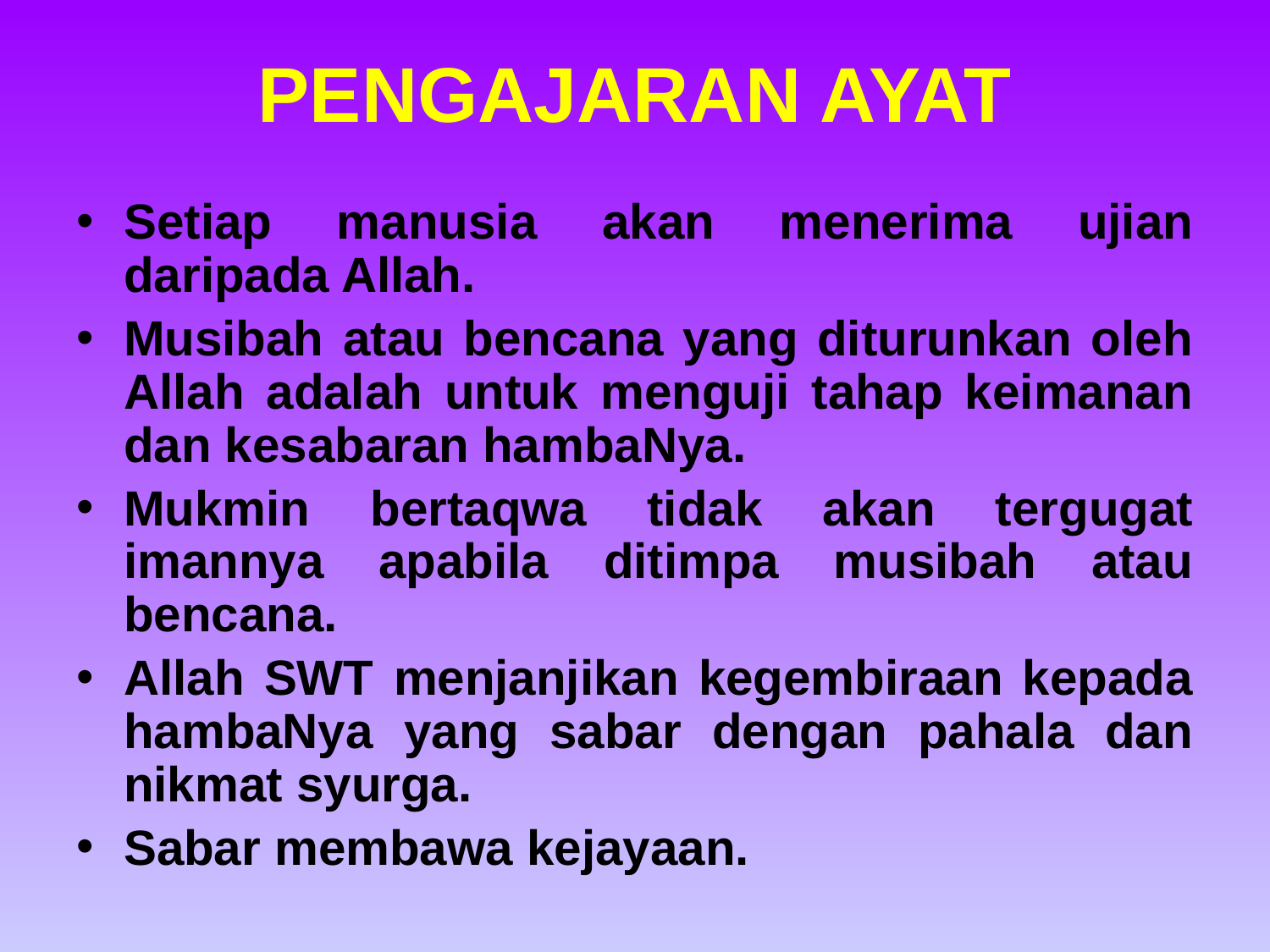

# PENGAJARAN AYAT
Setiap manusia akan menerima ujian daripada Allah.
Musibah atau bencana yang diturunkan oleh Allah adalah untuk menguji tahap keimanan dan kesabaran hambaNya.
Mukmin bertaqwa tidak akan tergugat imannya apabila ditimpa musibah atau bencana.
Allah SWT menjanjikan kegembiraan kepada hambaNya yang sabar dengan pahala dan nikmat syurga.
Sabar membawa kejayaan.